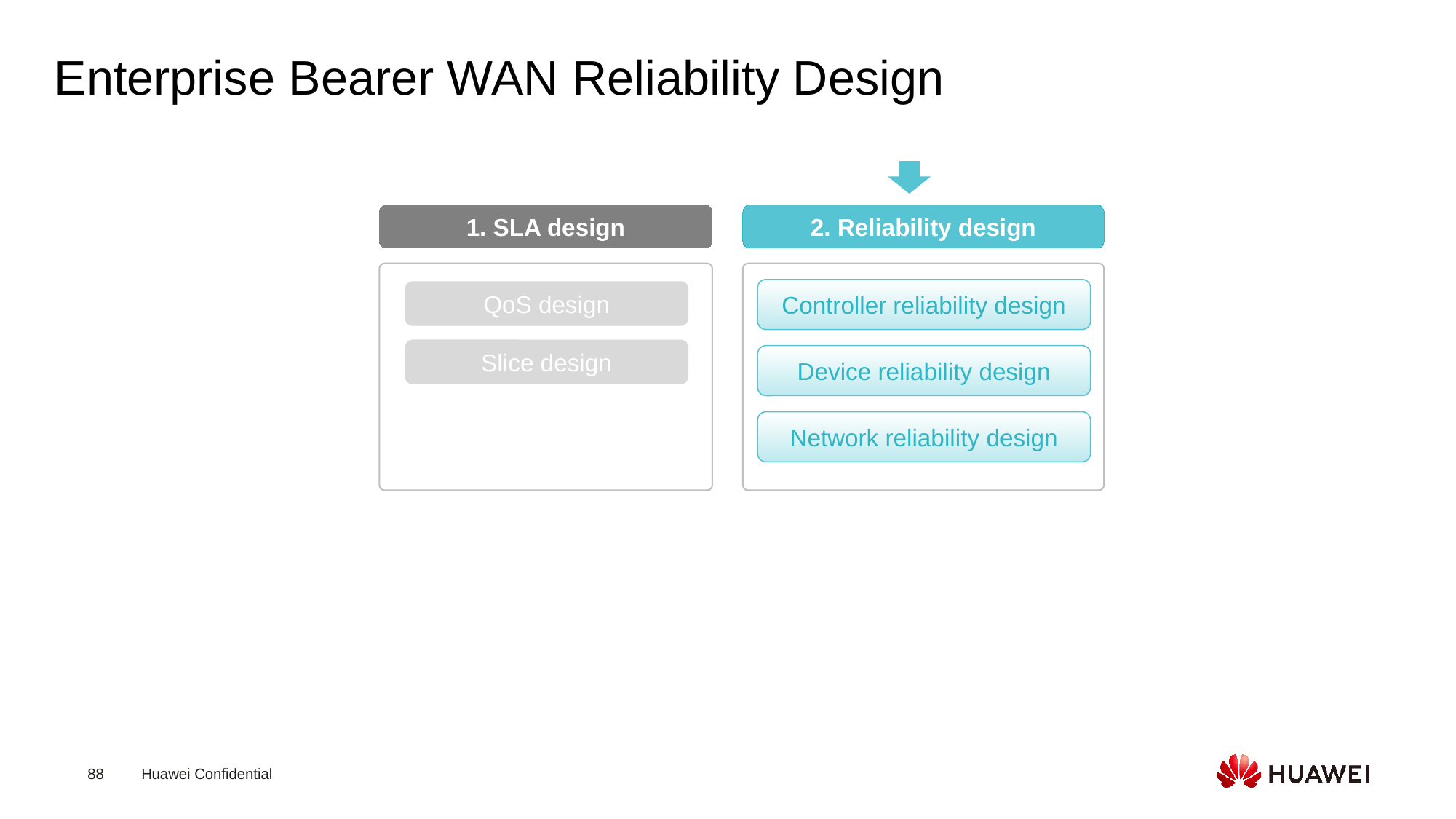

# Enterprise Bearer WAN Reliability Design

1. SLA design
2. Reliability design

Controller reliability design
QoS design
Slice design
Device reliability design
Network reliability design